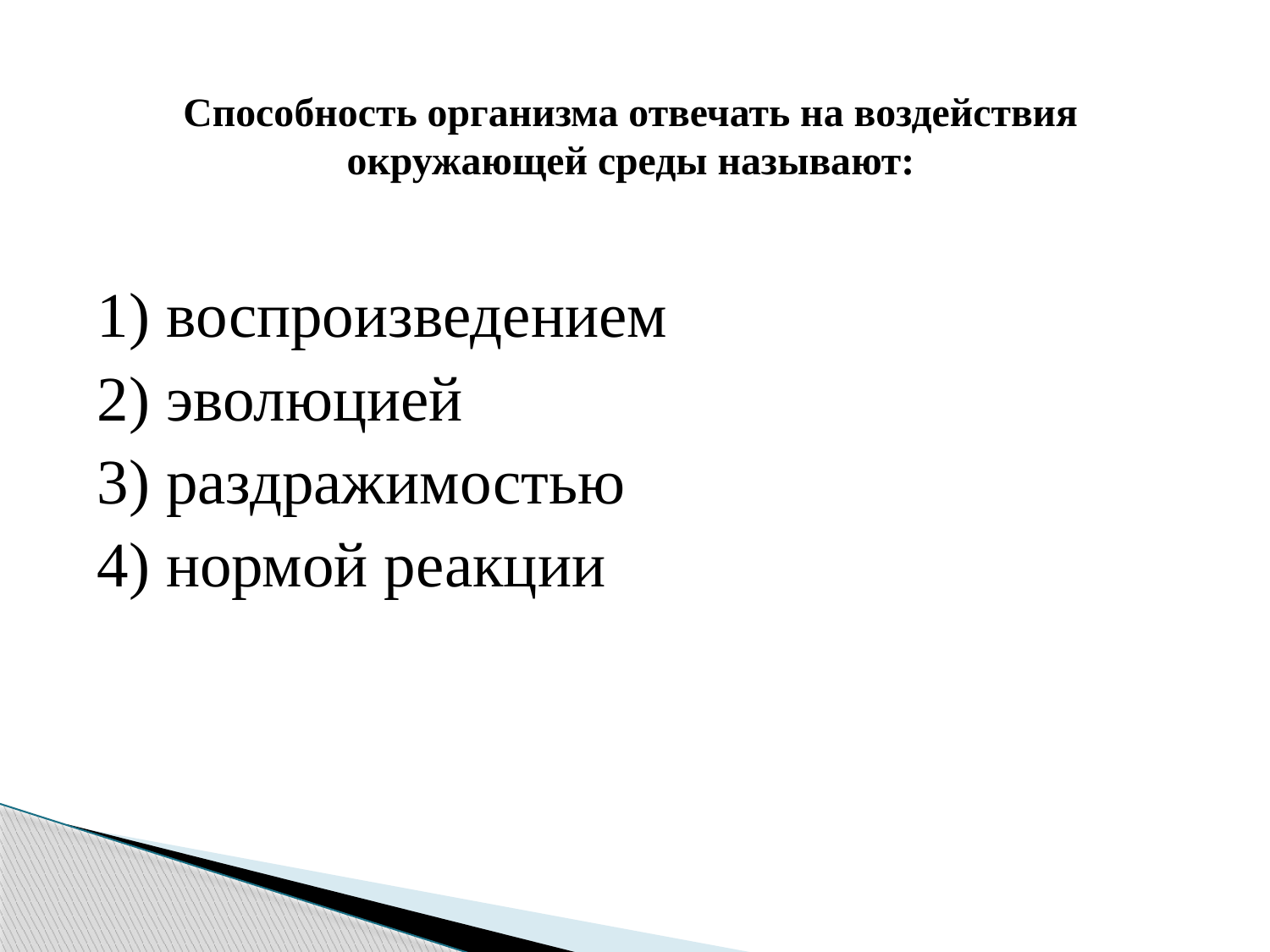

# Способность организма отвечать на воздействия окружающей среды называют:
1) воспроизведением
2) эволюцией
3) раздражимостью
4) нормой реакции